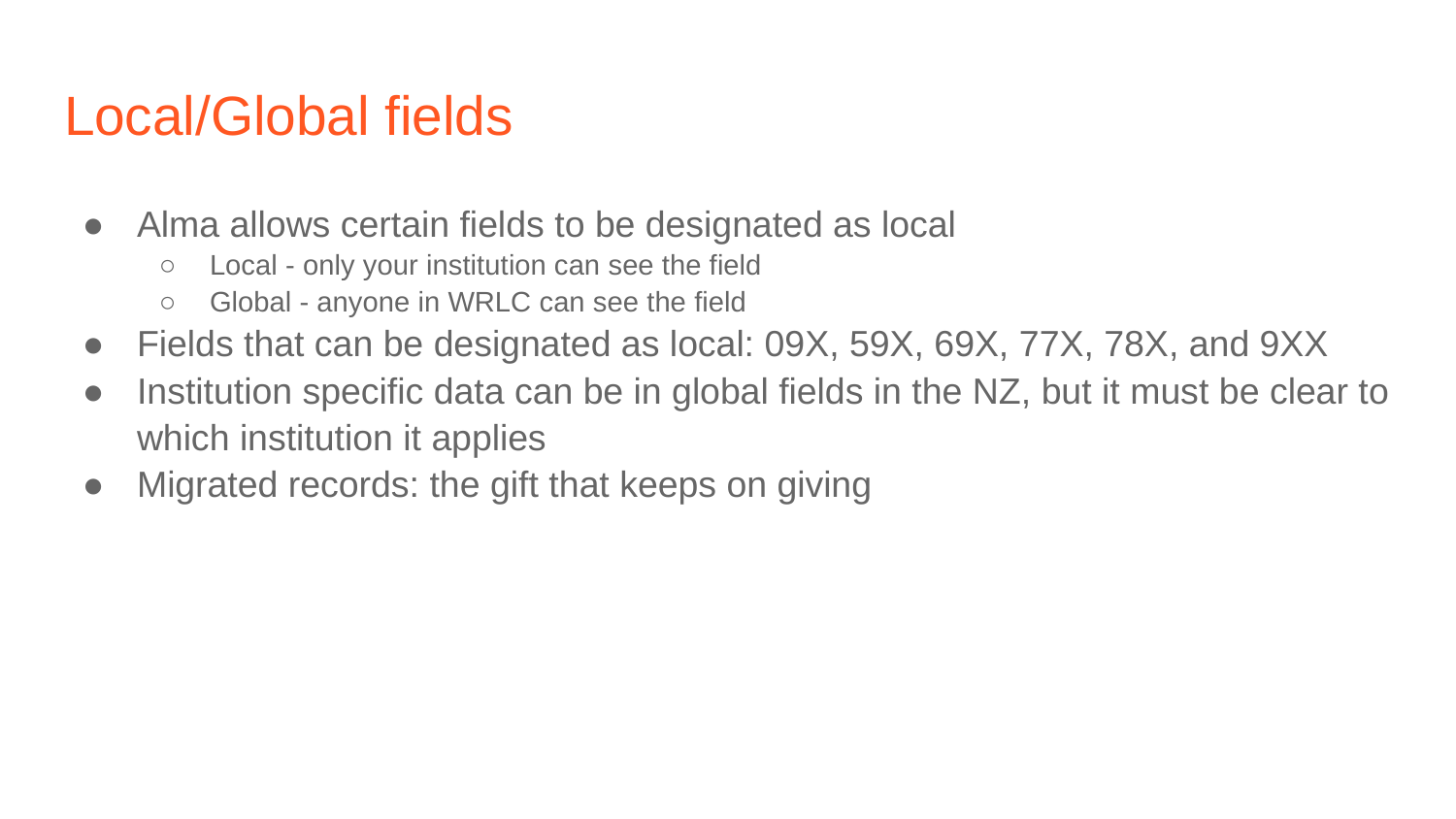

# Local/Global fields
Alma allows certain fields to be designated as local
Local - only your institution can see the field
Global - anyone in WRLC can see the field
Fields that can be designated as local: 09X, 59X, 69X, 77X, 78X, and 9XX
Institution specific data can be in global fields in the NZ, but it must be clear to which institution it applies
Migrated records: the gift that keeps on giving